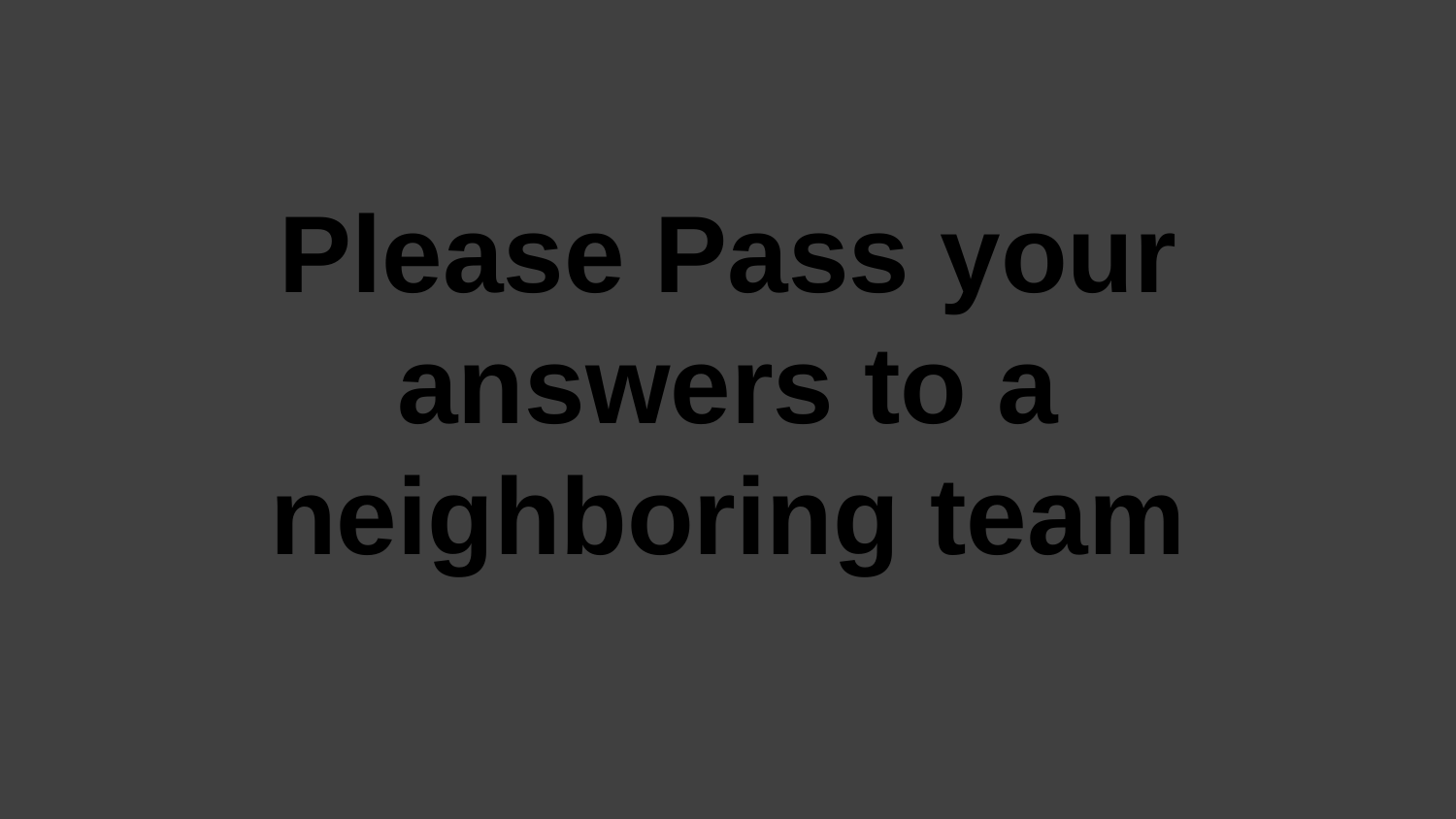

# Please Pass your answers to a neighboring team